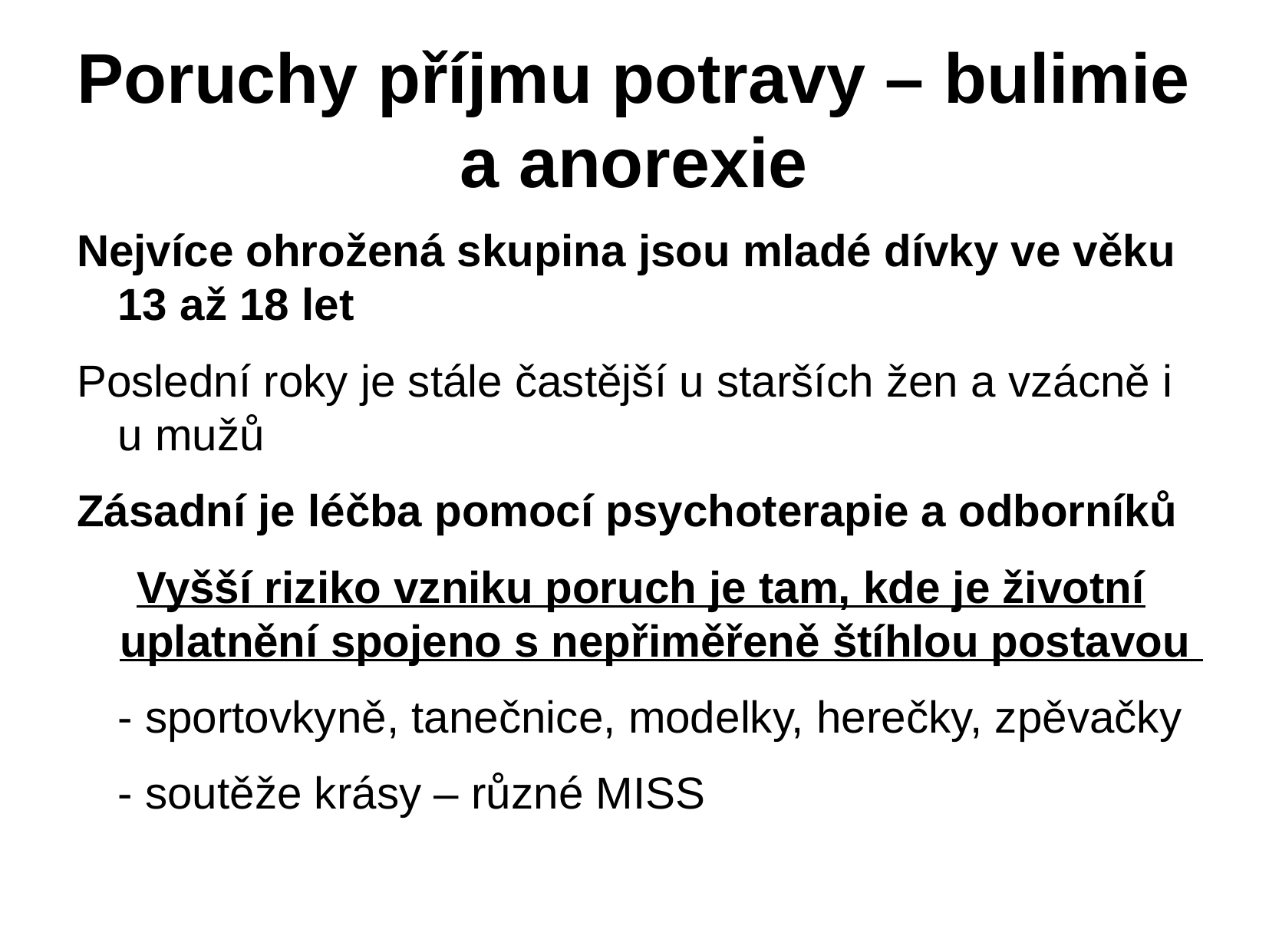

# Poruchy příjmu potravy – bulimie a anorexie
Nejvíce ohrožená skupina jsou mladé dívky ve věku 13 až 18 let
Poslední roky je stále častější u starších žen a vzácně i u mužů
Zásadní je léčba pomocí psychoterapie a odborníků
Vyšší riziko vzniku poruch je tam, kde je životní uplatnění spojeno s nepřiměřeně štíhlou postavou
	- sportovkyně, tanečnice, modelky, herečky, zpěvačky
	- soutěže krásy – různé MISS